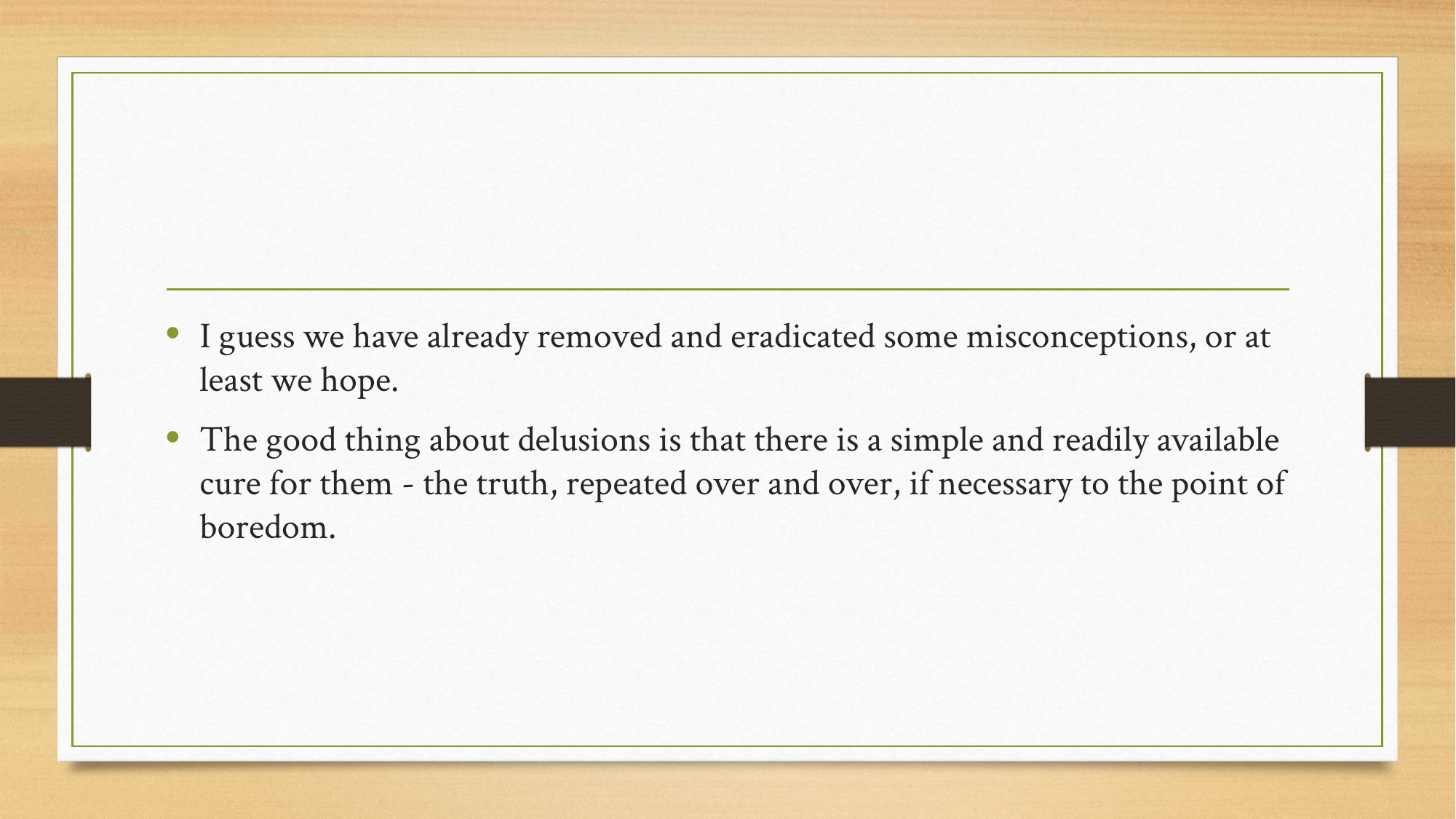

I guess we have already removed and eradicated some misconceptions, or at least we hope.
The good thing about delusions is that there is a simple and readily available cure for them - the truth, repeated over and over, if necessary to the point of boredom.